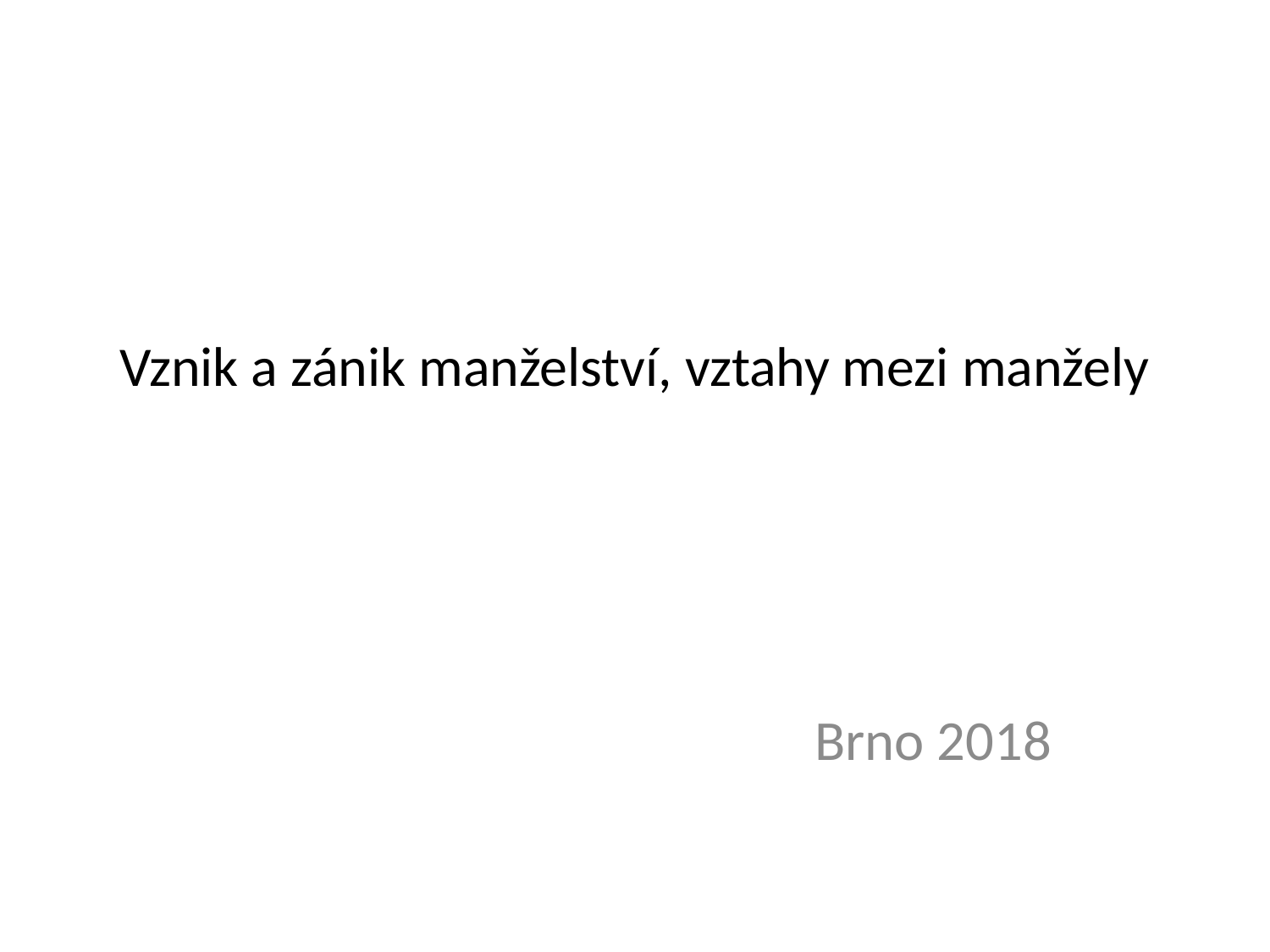

# Vznik a zánik manželství, vztahy mezi manžely

                                               Brno 2018